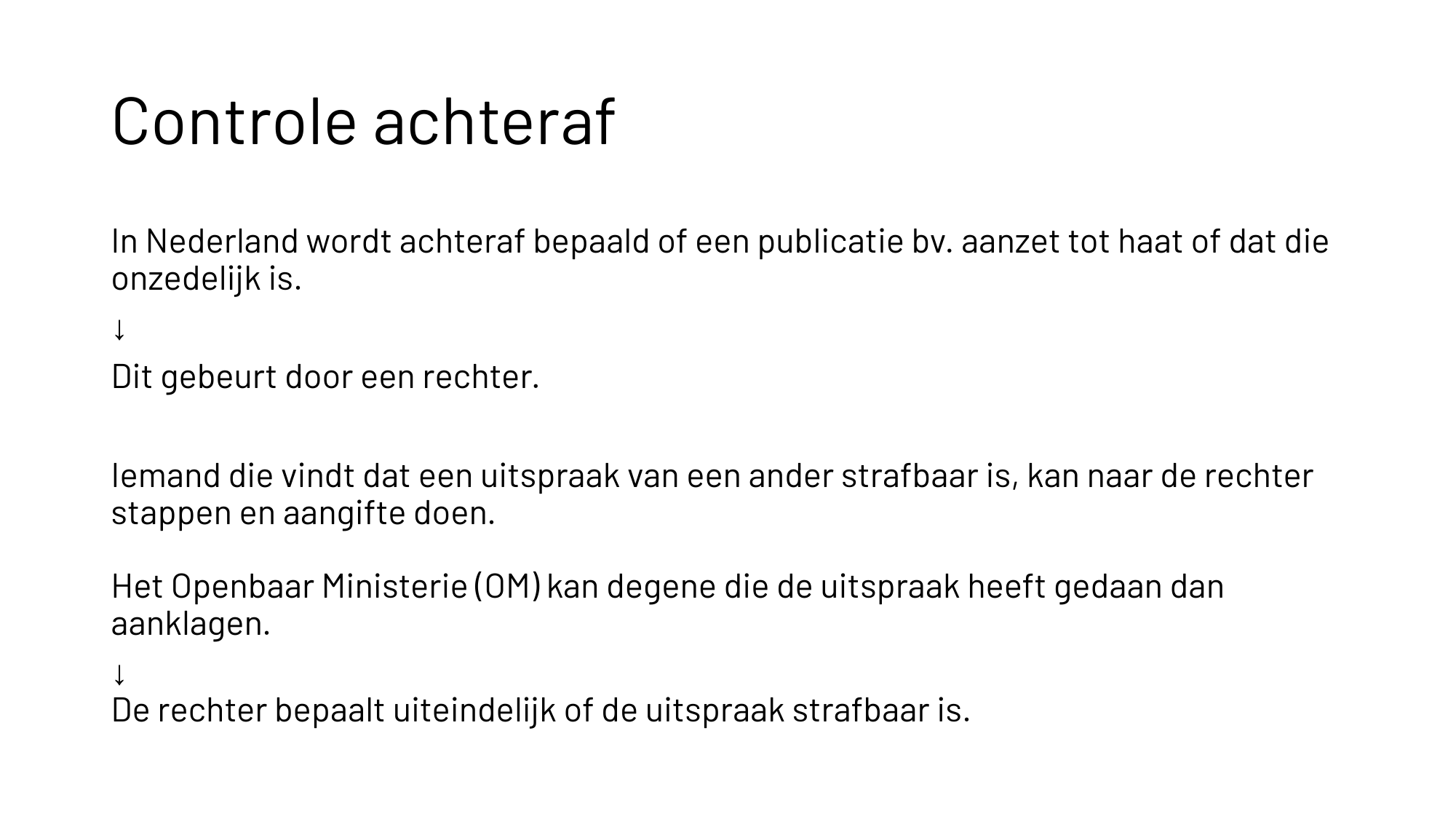

# Controle achteraf
In Nederland wordt achteraf bepaald of een publicatie bv. aanzet tot haat of dat die onzedelijk is.
↓
Dit gebeurt door een rechter.

Iemand die vindt dat een uitspraak van een ander strafbaar is, kan naar de rechter stappen en aangifte doen.
Het Openbaar Ministerie (OM) kan degene die de uitspraak heeft gedaan dan aanklagen.
↓
De rechter bepaalt uiteindelijk of de uitspraak strafbaar is.